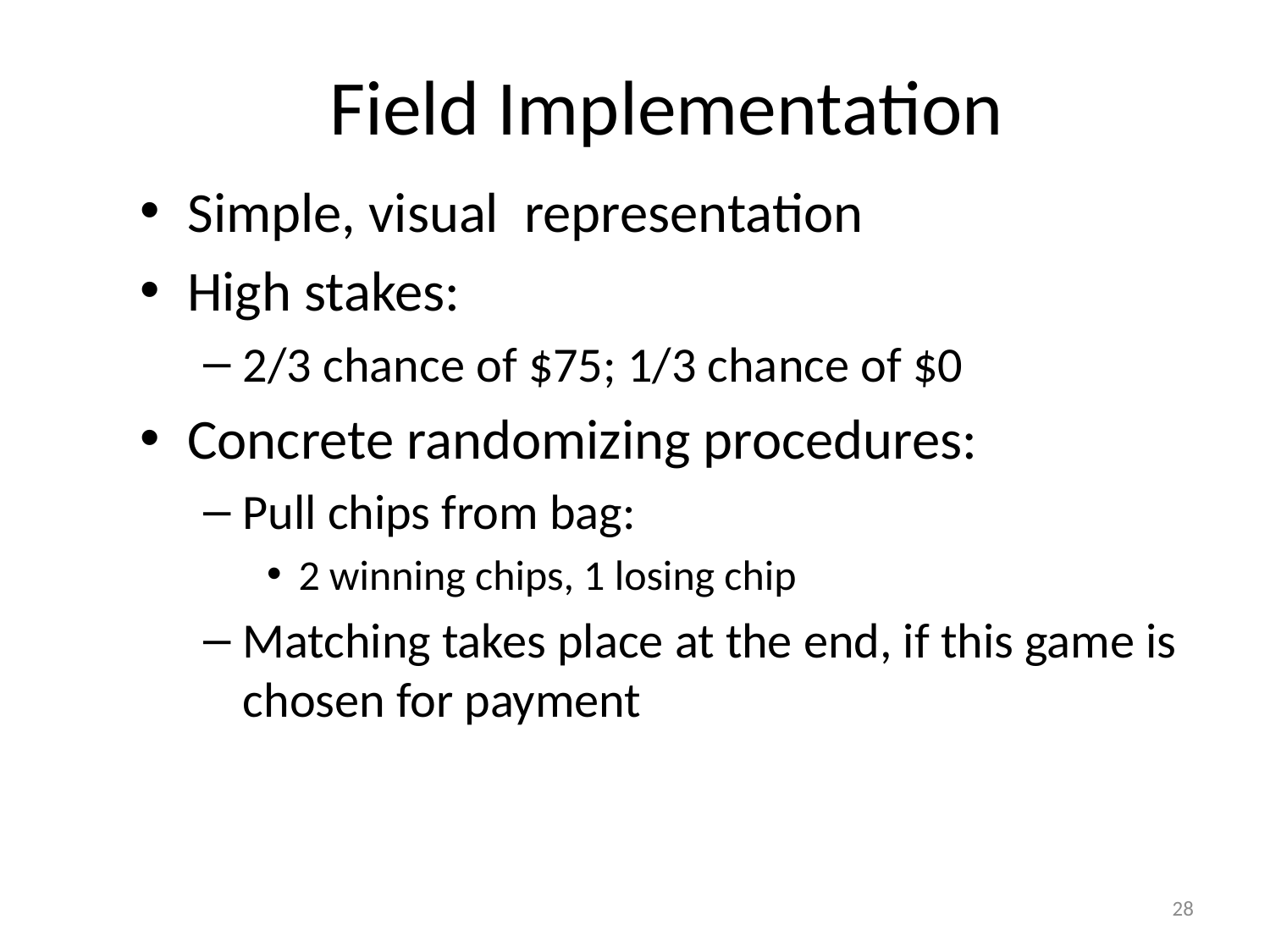

# Field Implementation
Simple, visual  representation
High stakes:
2/3 chance of $75; 1/3 chance of $0
Concrete randomizing procedures:
Pull chips from bag:
2 winning chips, 1 losing chip
Matching takes place at the end, if this game is chosen for payment

28